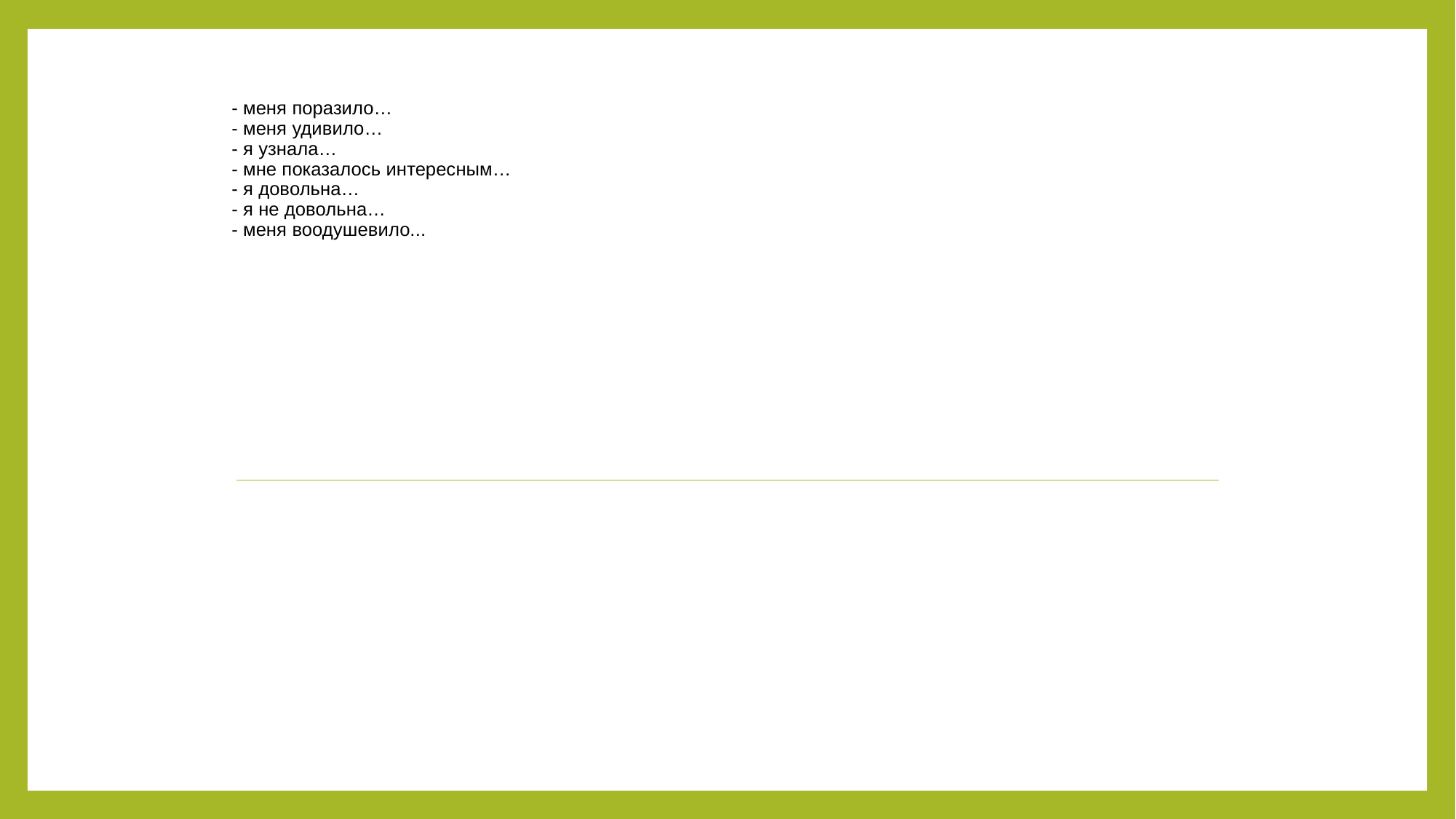

- меня поразило…
- меня удивило…
- я узнала…
- мне показалось интересным…
- я довольна…
- я не довольна…
- меня воодушевило...